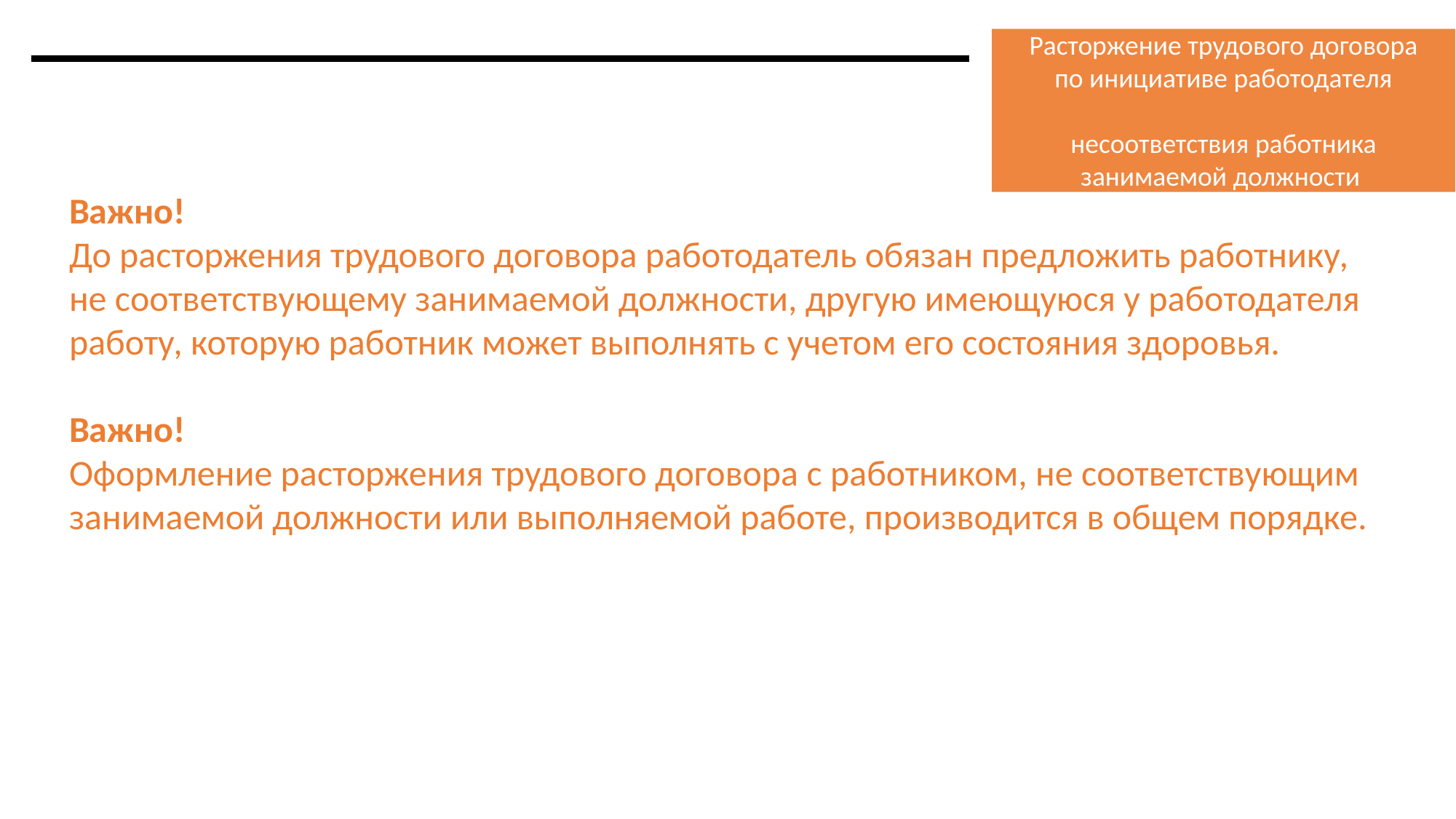

Расторжение трудового договора по инициативе работодателя

несоответствия работника занимаемой должности

Важно!
До расторжения трудового договора работодатель обязан предложить работнику, не соответствующему занимаемой должности, другую имеющуюся у работодателя работу, которую работник может выполнять с учетом его состояния здоровья.

Важно!
Оформление расторжения трудового договора с работником, не соответствующим занимаемой должности или выполняемой работе, производится в общем порядке.